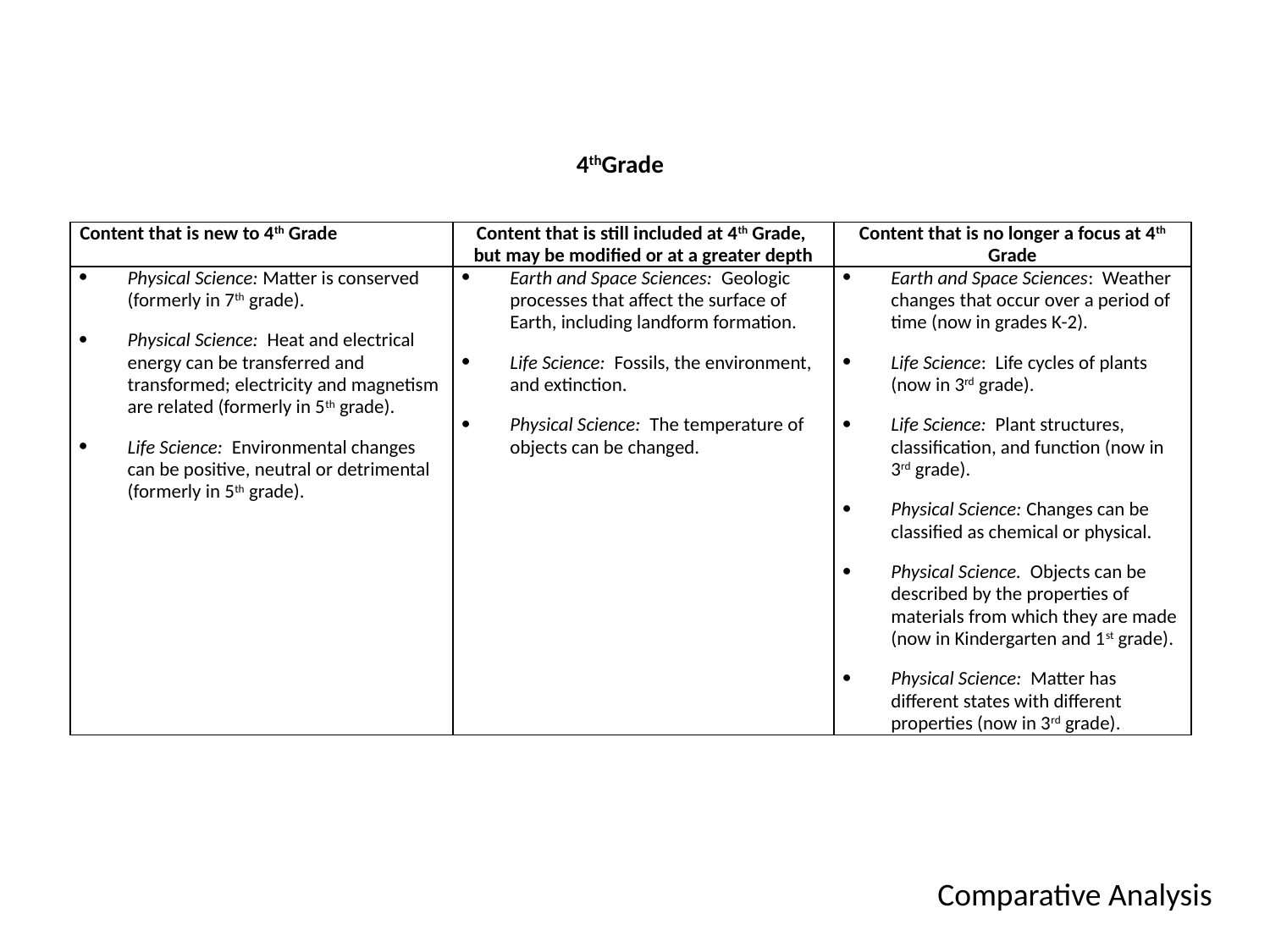

4thGrade
| Content that is new to 4th Grade | Content that is still included at 4th Grade, but may be modified or at a greater depth | Content that is no longer a focus at 4th Grade |
| --- | --- | --- |
| Physical Science: Matter is conserved (formerly in 7th grade). Physical Science: Heat and electrical energy can be transferred and transformed; electricity and magnetism are related (formerly in 5th grade). Life Science: Environmental changes can be positive, neutral or detrimental (formerly in 5th grade). | Earth and Space Sciences: Geologic processes that affect the surface of Earth, including landform formation. Life Science: Fossils, the environment, and extinction. Physical Science: The temperature of objects can be changed. | Earth and Space Sciences: Weather changes that occur over a period of time (now in grades K-2). Life Science: Life cycles of plants (now in 3rd grade). Life Science: Plant structures, classification, and function (now in 3rd grade). Physical Science: Changes can be classified as chemical or physical. Physical Science. Objects can be described by the properties of materials from which they are made (now in Kindergarten and 1st grade). Physical Science: Matter has different states with different properties (now in 3rd grade). |
Comparative Analysis